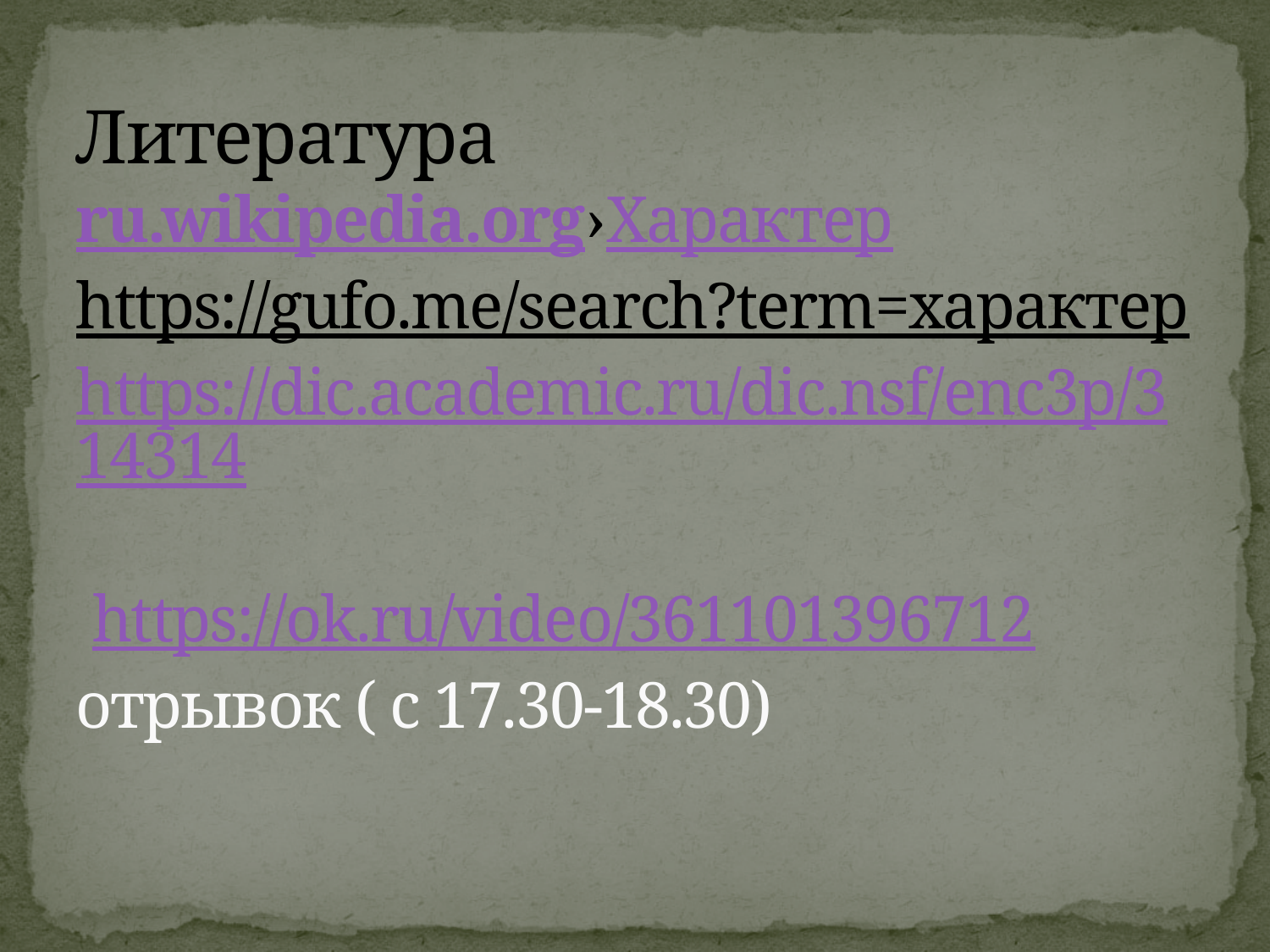

# Литература ru.wikipedia.org›Характер https://gufo.me/search?term=характер https://dic.academic.ru/dic.nsf/enc3p/314314  https://ok.ru/video/361101396712 отрывок ( с 17.30-18.30)